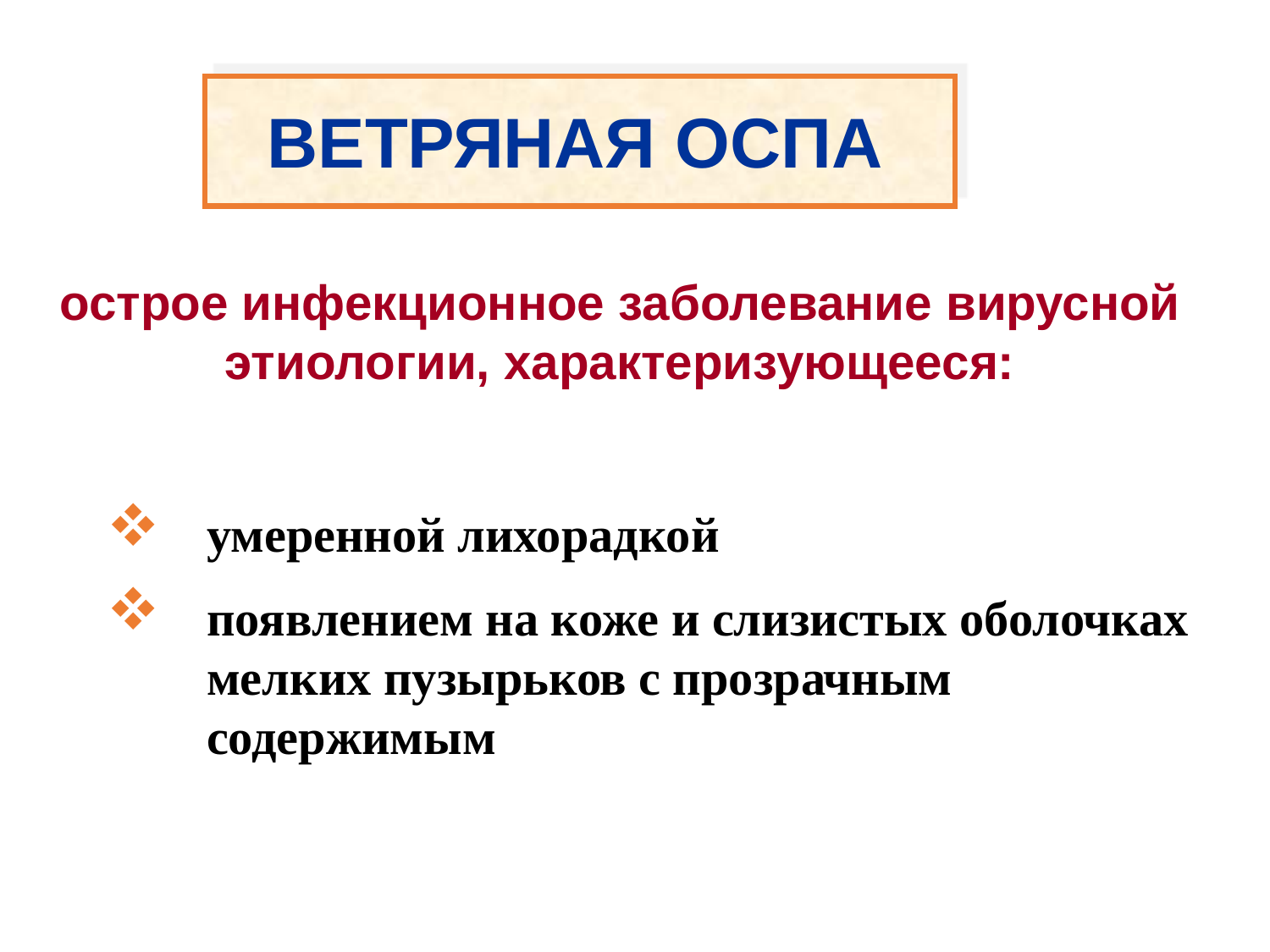

ВЕТРЯНАЯ ОСПА
острое инфекционное заболевание вирусной этиологии, характеризующееся:
умеренной лихорадкой
появлением на коже и слизистых оболочках мелких пузырьков с прозрачным содержимым